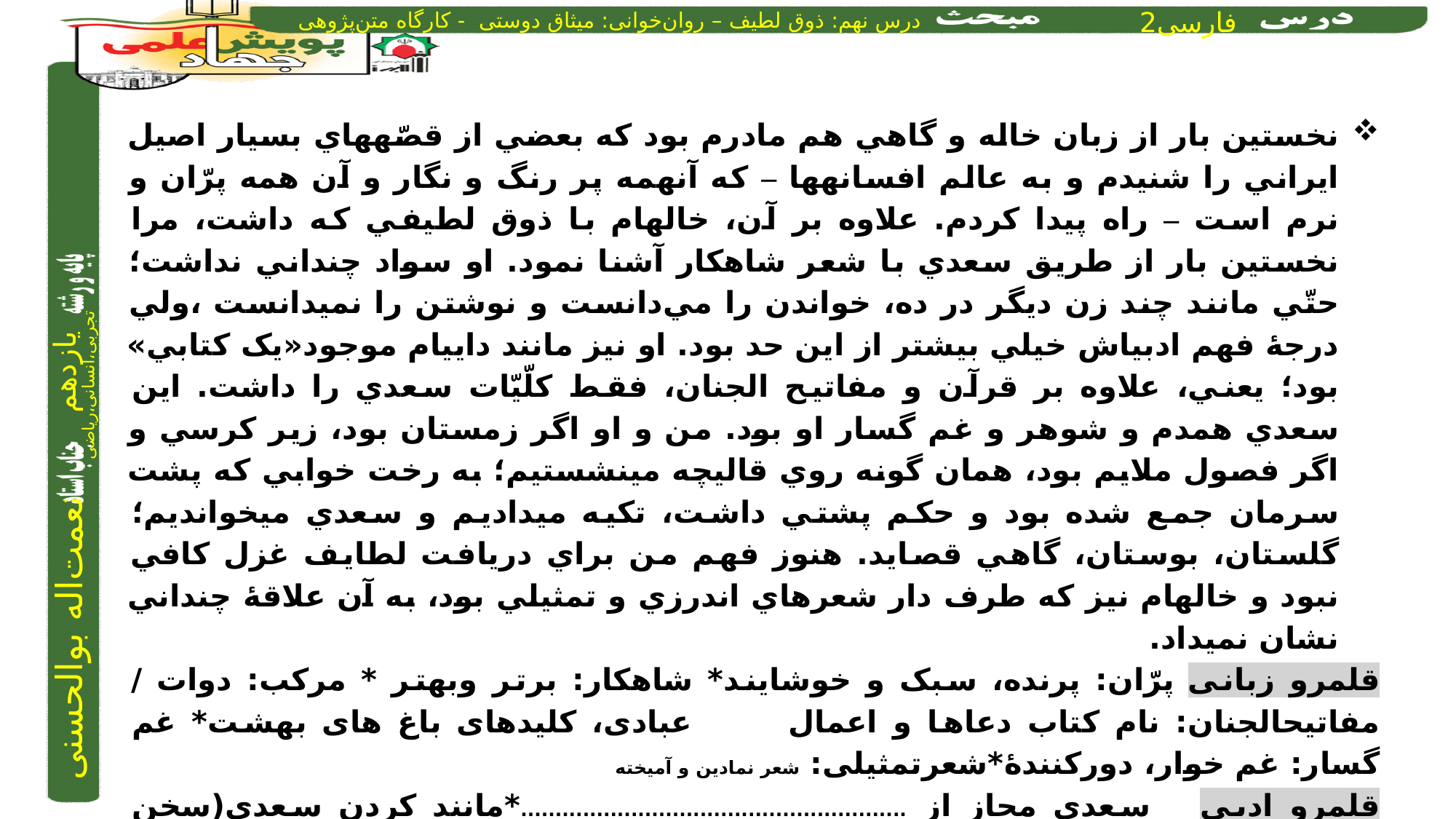

نخستین بار از زبان خاله و گاهي هم مادرم بود كه بعضي از قصّه­هاي بسیار اصیل ايراني را شنیدم و به عالم افسانه­ها – كه آن­همه پر رنگ و نگار و آن همه پرّان و نرم است – راه پیدا كردم. علاوه بر آن، خاله­ام با ذوق لطیفي كه داشت، مرا نخستین بار از طريق سعدي با شعر شاهكار آشنا نمود. او سواد چنداني نداشت؛ حتّي مانند چند زن ديگر در ده، خواندن را مي‌دانست و نوشتن را نمي­دانست ،ولي درجۀ فهم ادبي­اش خیلي بیشتر از اين حد بود. او نیز مانند دايي­ام موجود«يک كتابي» بود؛ يعني، علاوه بر قرآن و مفاتیح الجنان، فقط كلّیّات سعدي را داشت. اين سعدي همدم و شوهر و غم گسار او بود. من و او اگر زمستان بود، زير كرسي و اگر فصول ملايم بود، همان گونه روي قالیچه مي­نشستیم؛ به رخت خوابي كه پشت سرمان جمع شده بود و حكم پشتي داشت، تكیه مي­داديم و سعدي مي­خوانديم؛ گلستان، بوستان، گاهي قصايد. هنوز فهم من براي دريافت لطايف غزل كافي نبود و خاله­ام نیز كه طرف دار شعرهاي اندرزي و تمثیلي بود، به آن علاقۀ چنداني نشان نمي­داد.
قلمرو زبانی 	پرّان: پرنده، سبک و خوشایند* شاهکار: برتر وبهتر * مرکب: دوات / مفاتیح­الجنان: نام کتاب دعاها و اعمال 		عبادی، کلیدهای باغ های بهشت* غم گسار: غم خوار، دورکنندۀ*شعرتمثیلی: شعر نمادین و آمیخته
قلمرو ادبی		سعدی مجاز از ........................................................*مانند کردن سعدی(سخن سعدی) به شوهروغمگسار:تشبیه*			نرم بودن عالم افسانه ها: ....................................................* پرّان بودن عالم افسانه ها: ....................................................
قلمرو فکری	** مفهوم: لطافت طبع/ محدودیت درک / نصیحت­دوستی